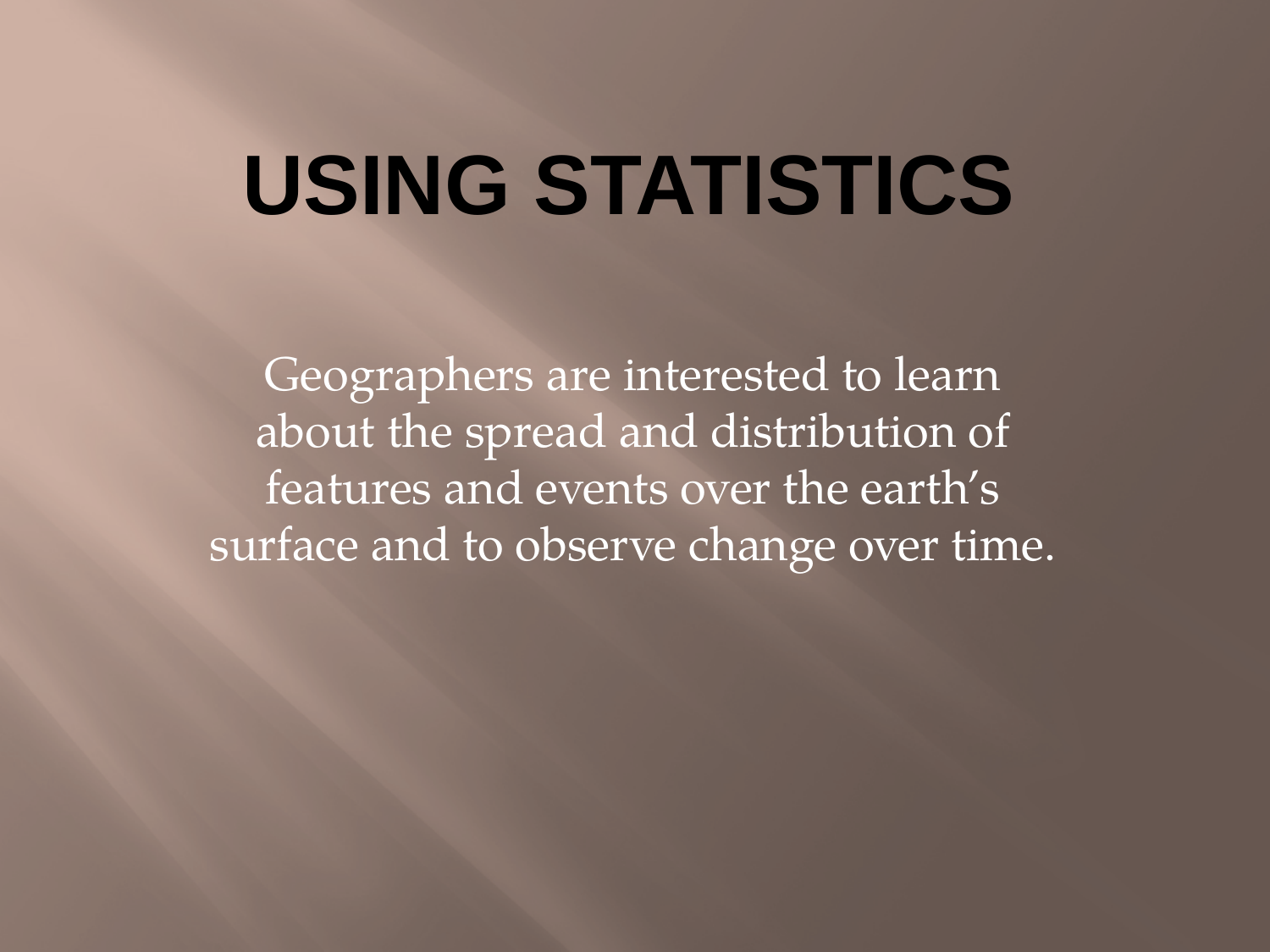

# Using Statistics
Geographers are interested to learn about the spread and distribution of features and events over the earth’s surface and to observe change over time.